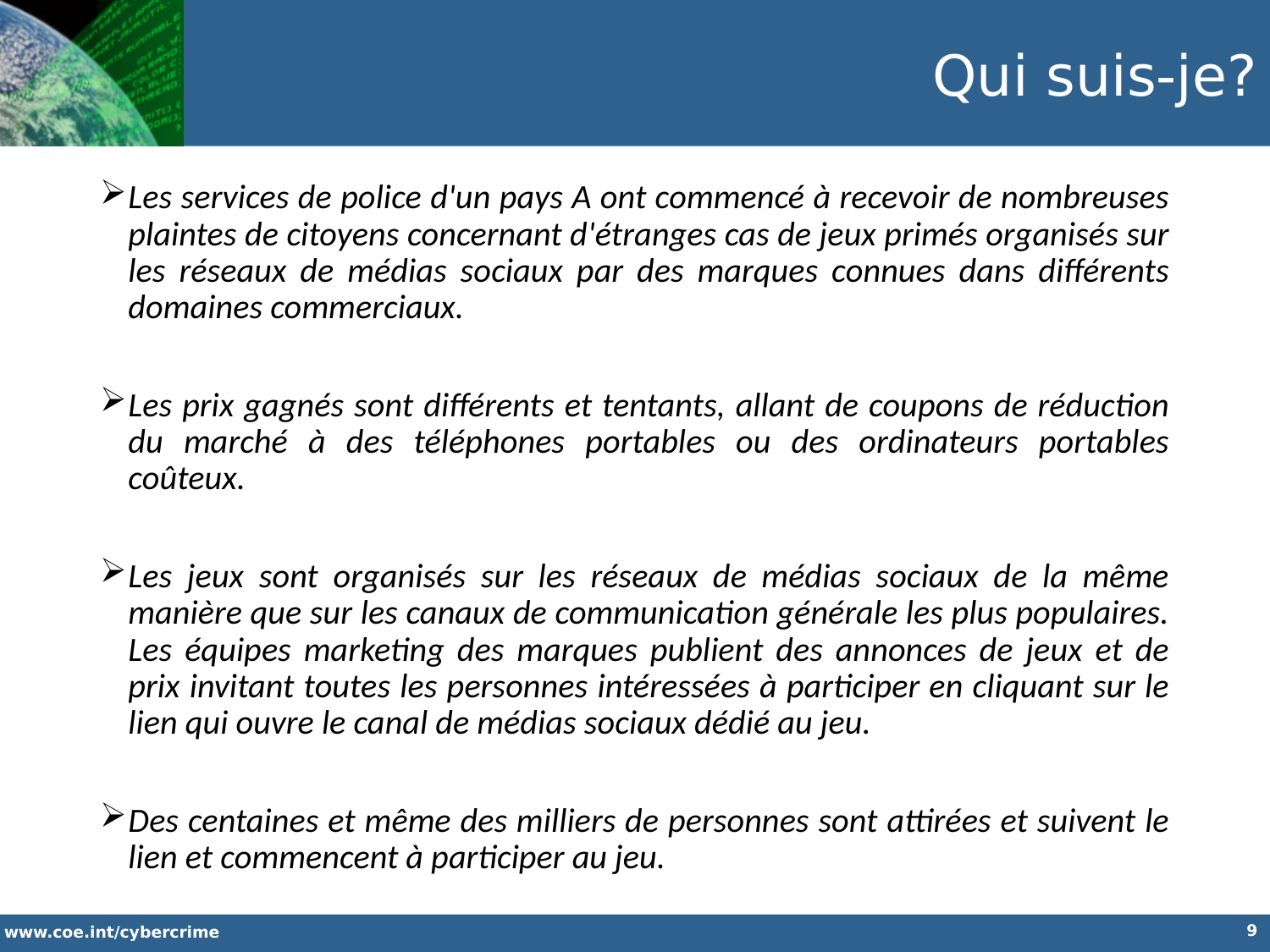

Qui suis-je?
Les services de police d'un pays A ont commencé à recevoir de nombreuses plaintes de citoyens concernant d'étranges cas de jeux primés organisés sur les réseaux de médias sociaux par des marques connues dans différents domaines commerciaux.

Les prix gagnés sont différents et tentants, allant de coupons de réduction du marché à des téléphones portables ou des ordinateurs portables coûteux.

Les jeux sont organisés sur les réseaux de médias sociaux de la même manière que sur les canaux de communication générale les plus populaires. Les équipes marketing des marques publient des annonces de jeux et de prix invitant toutes les personnes intéressées à participer en cliquant sur le lien qui ouvre le canal de médias sociaux dédié au jeu.

Des centaines et même des milliers de personnes sont attirées et suivent le lien et commencent à participer au jeu.

9